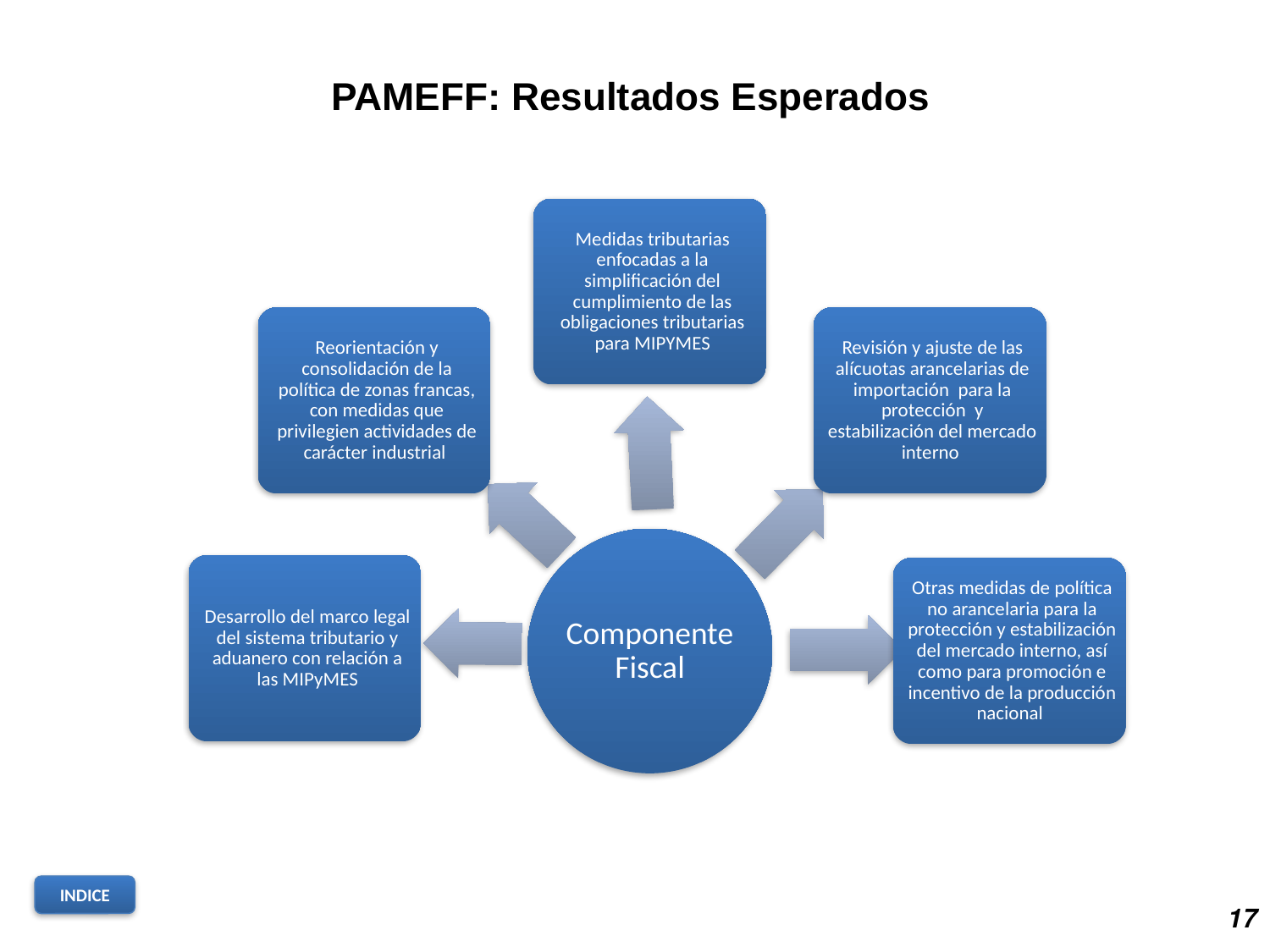

PAMEFF: Resultados Esperados
Componente  Fiscal
Desarrollo del marco legal del sistema tributario y aduanero con relación a las MIPyMES
Reorientación y consolidación de la política de zonas francas, con medidas que privilegien actividades de carácter industrial
Medidas tributarias enfocadas a la simplificación del cumplimiento de las obligaciones tributarias para MIPYMES
Revisión y ajuste de las alícuotas arancelarias de importación  para la protección  y estabilización del mercado interno
Otras medidas de política no arancelaria para la protección y estabilización del mercado interno, así como para promoción e incentivo de la producción nacional
INDICE
17